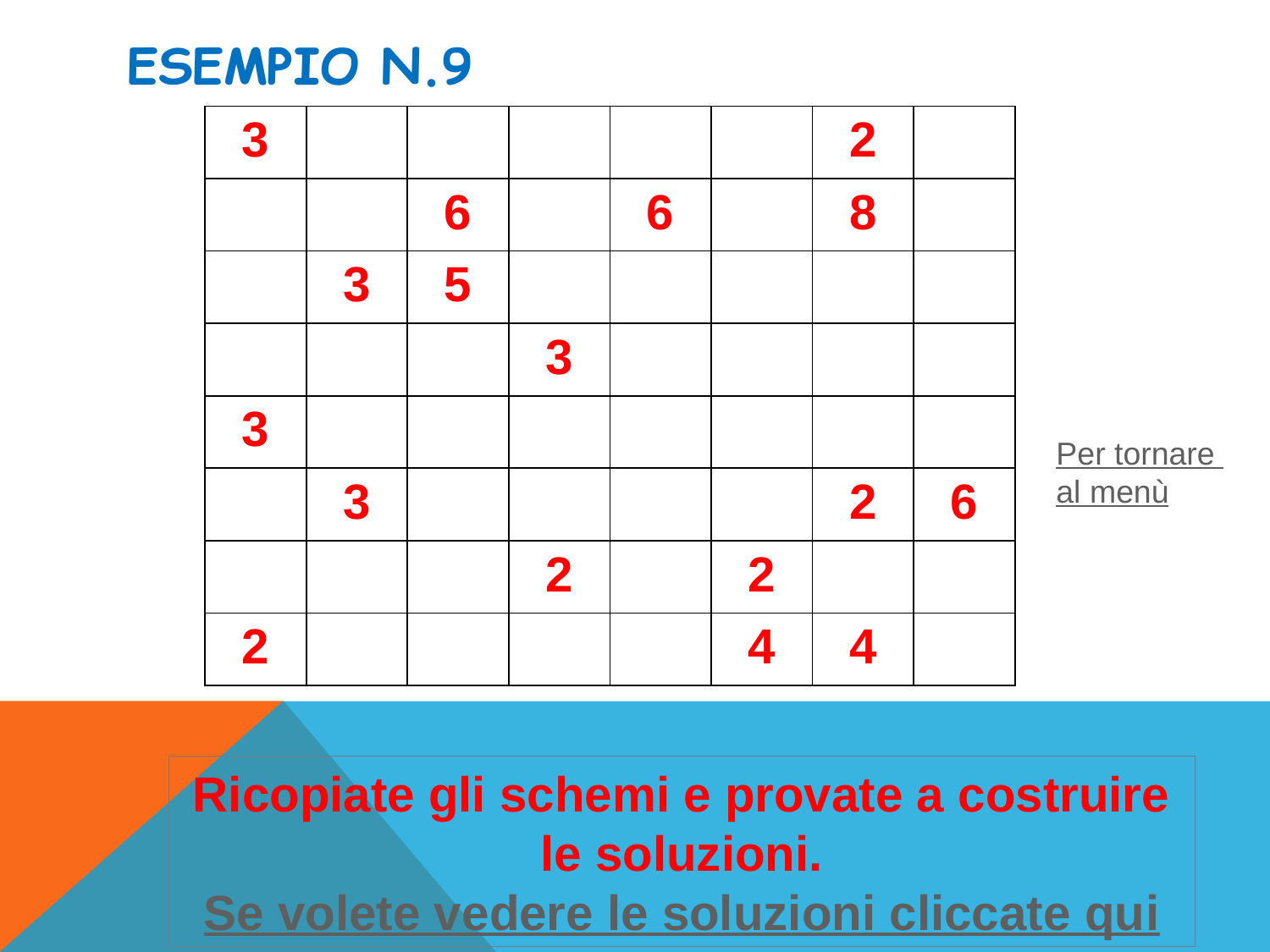

# Esempio n.9
| 3 |  |  |  |  |  | 2 |  |
| --- | --- | --- | --- | --- | --- | --- | --- |
|  |  | 6 |  | 6 |  | 8 |  |
|  | 3 | 5 |  |  |  |  |  |
|  |  |  | 3 |  |  |  |  |
| 3 |  |  |  |  |  |  |  |
|  | 3 |  |  |  |  | 2 | 6 |
|  |  |  | 2 |  | 2 |  |  |
| 2 |  |  |  |  | 4 | 4 |  |
Per tornare
al menù
Ricopiate gli schemi e provate a costruire le soluzioni.
Se volete vedere le soluzioni cliccate qui